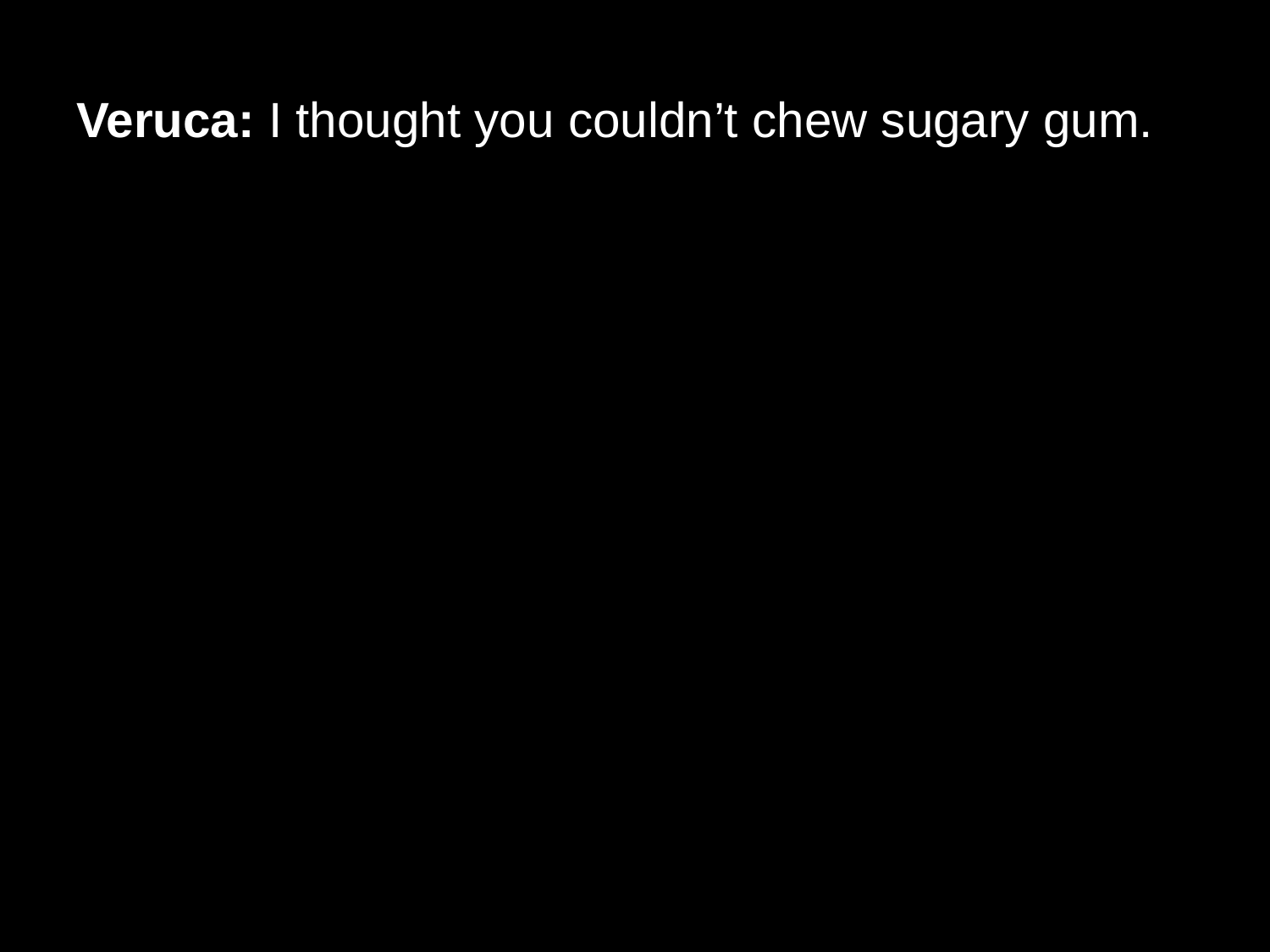

# Veruca: I thought you couldn’t chew sugary gum.